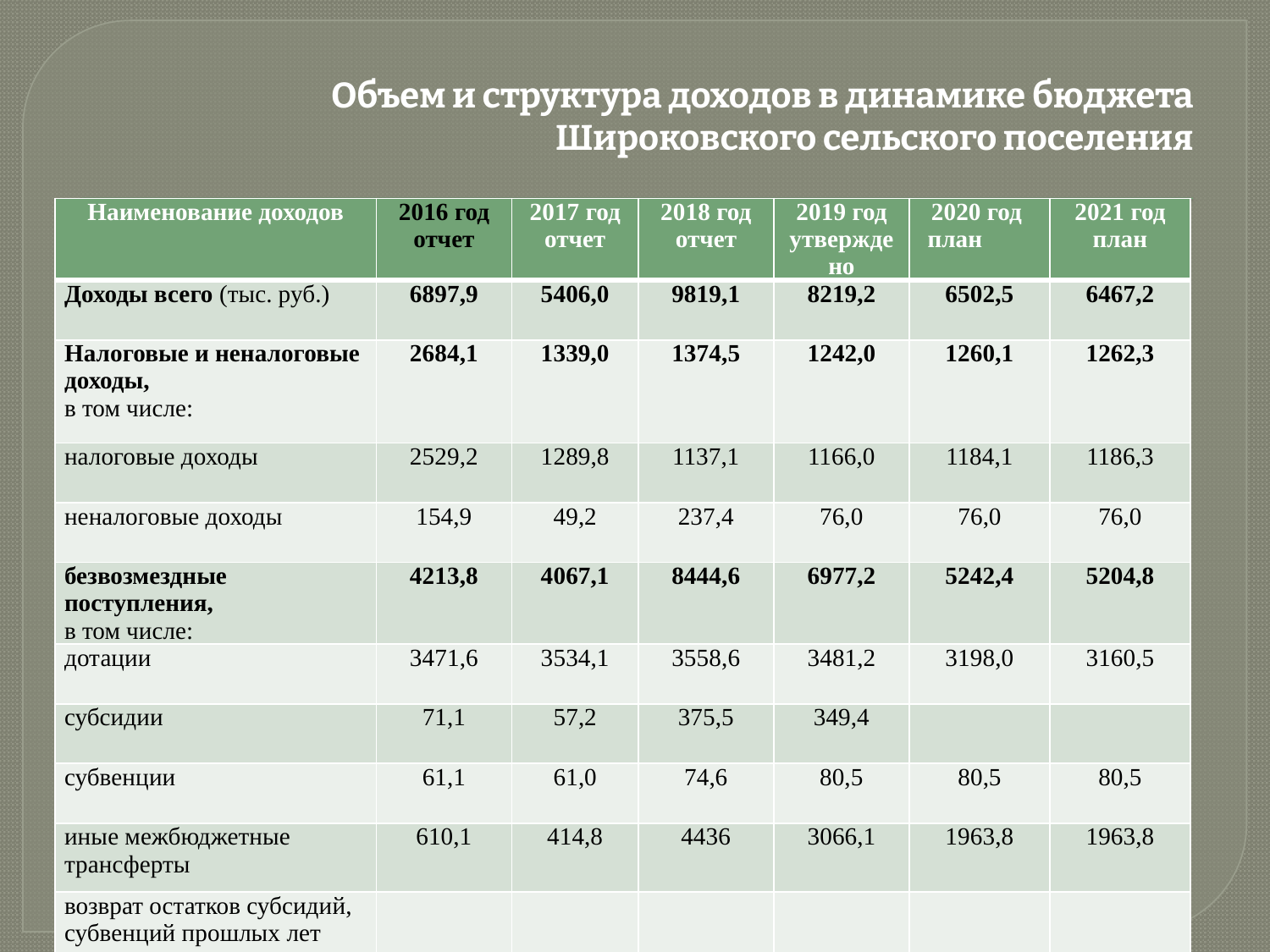

# Объем и структура доходов в динамике бюджета Широковского сельского поселения
| Наименование доходов | 2016 год отчет | 2017 год отчет | 2018 год отчет | 2019 год утверждено | 2020 год план | 2021 год план |
| --- | --- | --- | --- | --- | --- | --- |
| Доходы всего (тыс. руб.) | 6897,9 | 5406,0 | 9819,1 | 8219,2 | 6502,5 | 6467,2 |
| Налоговые и неналоговые доходы, в том числе: | 2684,1 | 1339,0 | 1374,5 | 1242,0 | 1260,1 | 1262,3 |
| налоговые доходы | 2529,2 | 1289,8 | 1137,1 | 1166,0 | 1184,1 | 1186,3 |
| неналоговые доходы | 154,9 | 49,2 | 237,4 | 76,0 | 76,0 | 76,0 |
| безвозмездные поступления, в том числе: | 4213,8 | 4067,1 | 8444,6 | 6977,2 | 5242,4 | 5204,8 |
| дотации | 3471,6 | 3534,1 | 3558,6 | 3481,2 | 3198,0 | 3160,5 |
| субсидии | 71,1 | 57,2 | 375,5 | 349,4 |  |  |
| субвенции | 61,1 | 61,0 | 74,6 | 80,5 | 80,5 | 80,5 |
| иные межбюджетные трансферты | 610,1 | 414,8 | 4436 | 3066,1 | 1963,8 | 1963,8 |
| возврат остатков субсидий, субвенций прошлых лет |  |  |  |  |  |  |